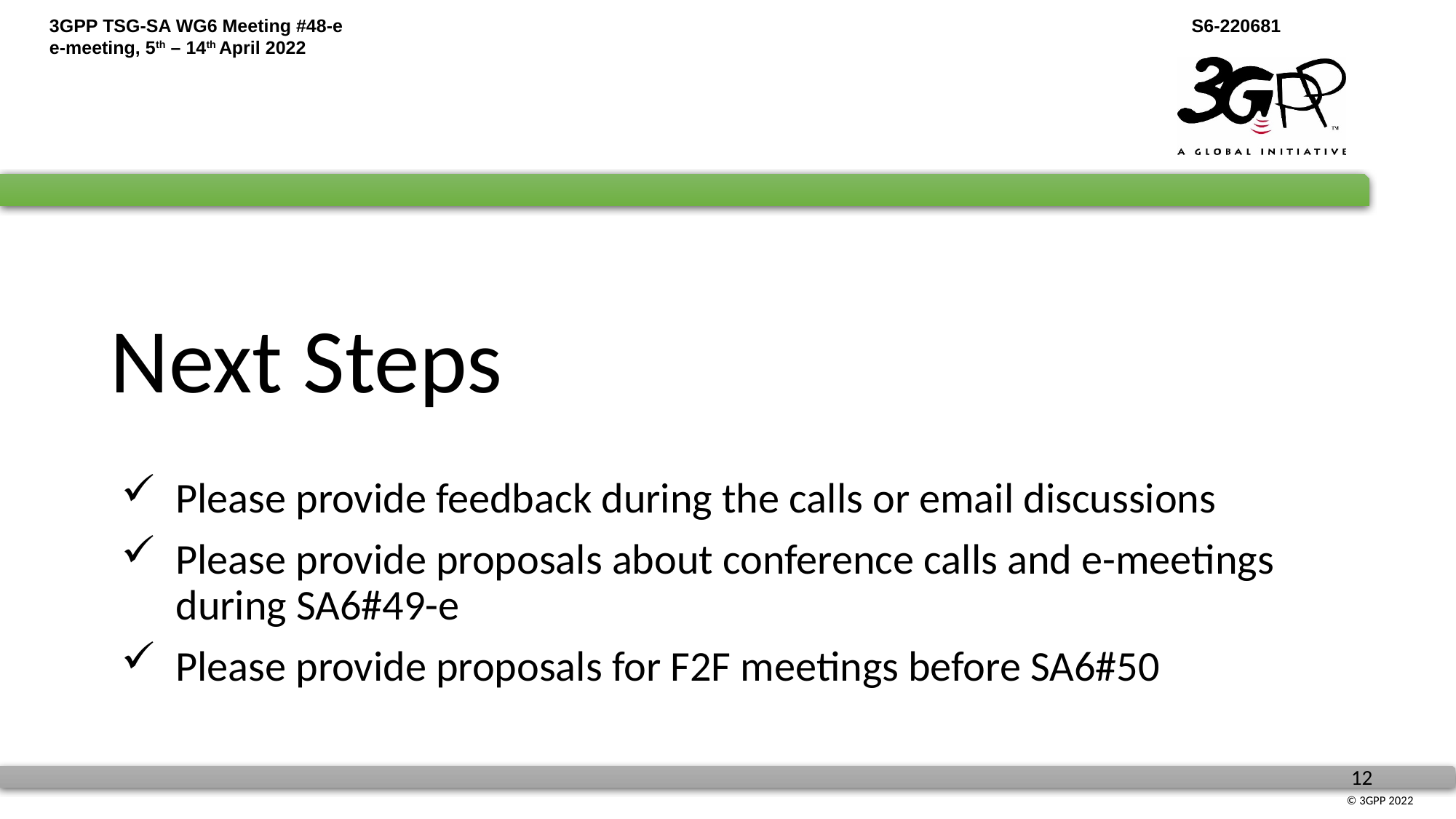

# Next Steps
Please provide feedback during the calls or email discussions
Please provide proposals about conference calls and e-meetings during SA6#49-e
Please provide proposals for F2F meetings before SA6#50